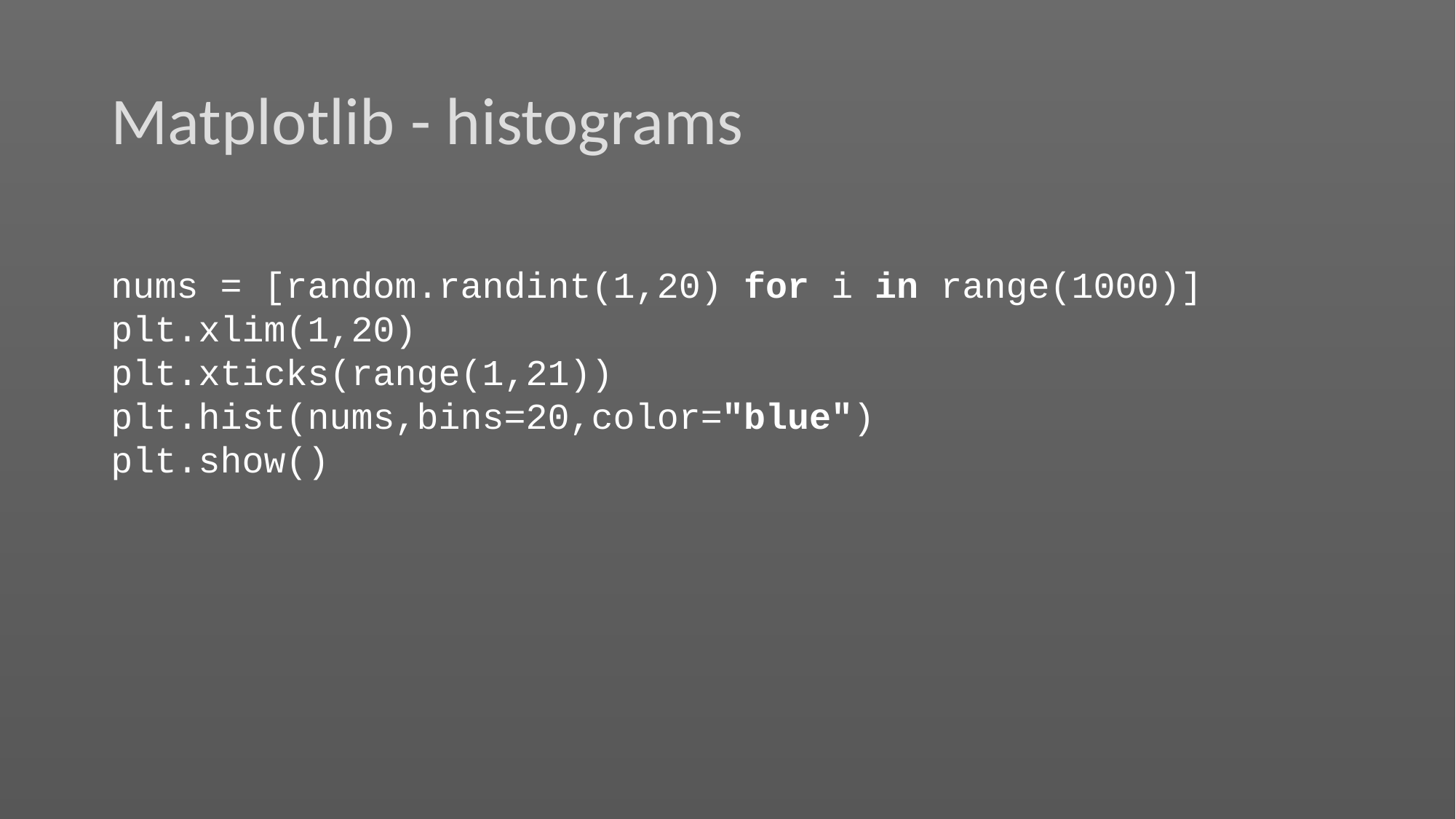

# Matplotlib - histograms
nums = [random.randint(1,20) for i in range(1000)]
plt.xlim(1,20)
plt.xticks(range(1,21))
plt.hist(nums,bins=20,color="blue")
plt.show()